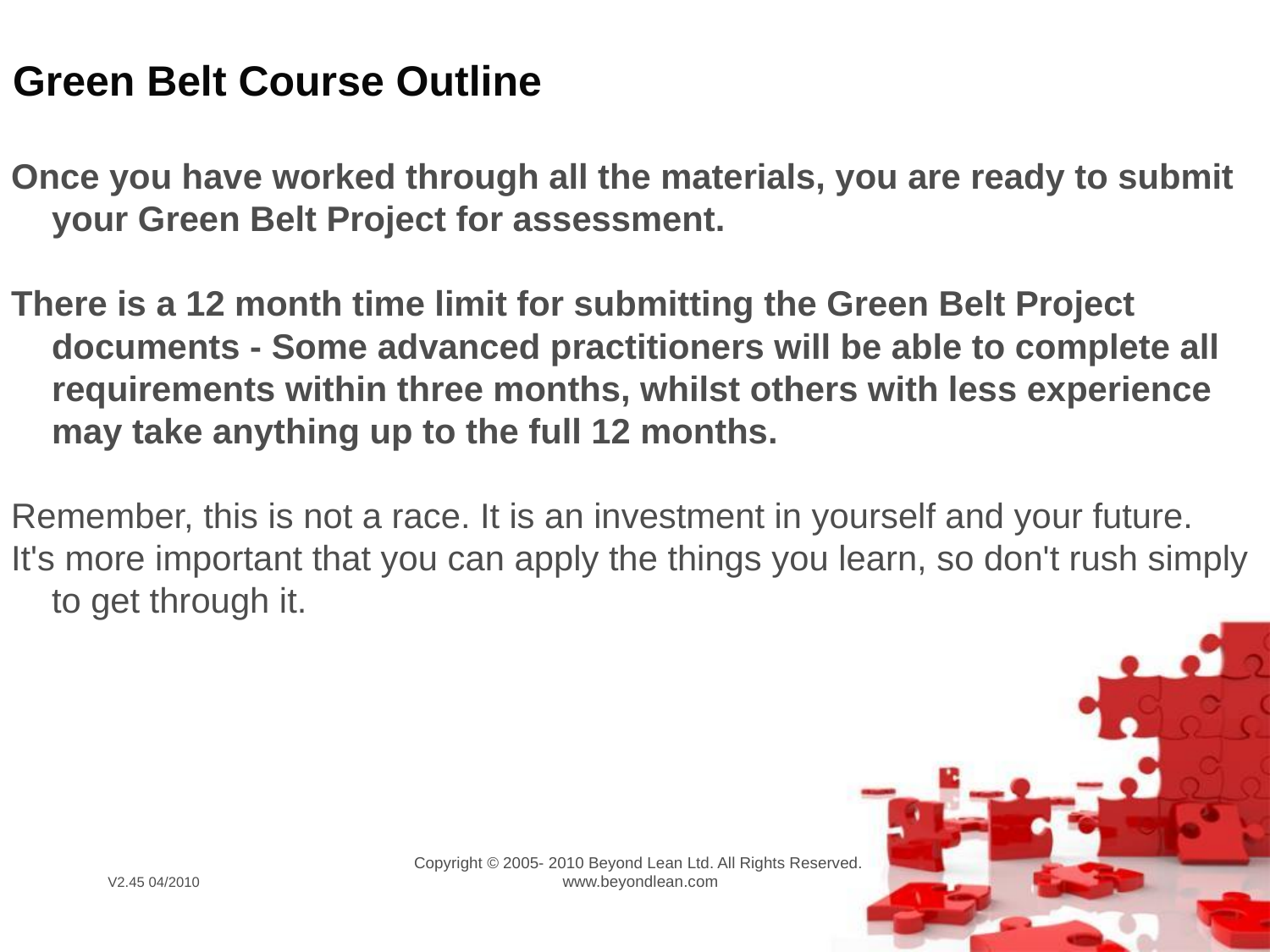

# Green Belt Course Outline
Once you have worked through all the materials, you are ready to submit your Green Belt Project for assessment.

There is a 12 month time limit for submitting the Green Belt Project documents - Some advanced practitioners will be able to complete all requirements within three months, whilst others with less experience may take anything up to the full 12 months.

Remember, this is not a race. It is an investment in yourself and your future.
It's more important that you can apply the things you learn, so don't rush simply to get through it.